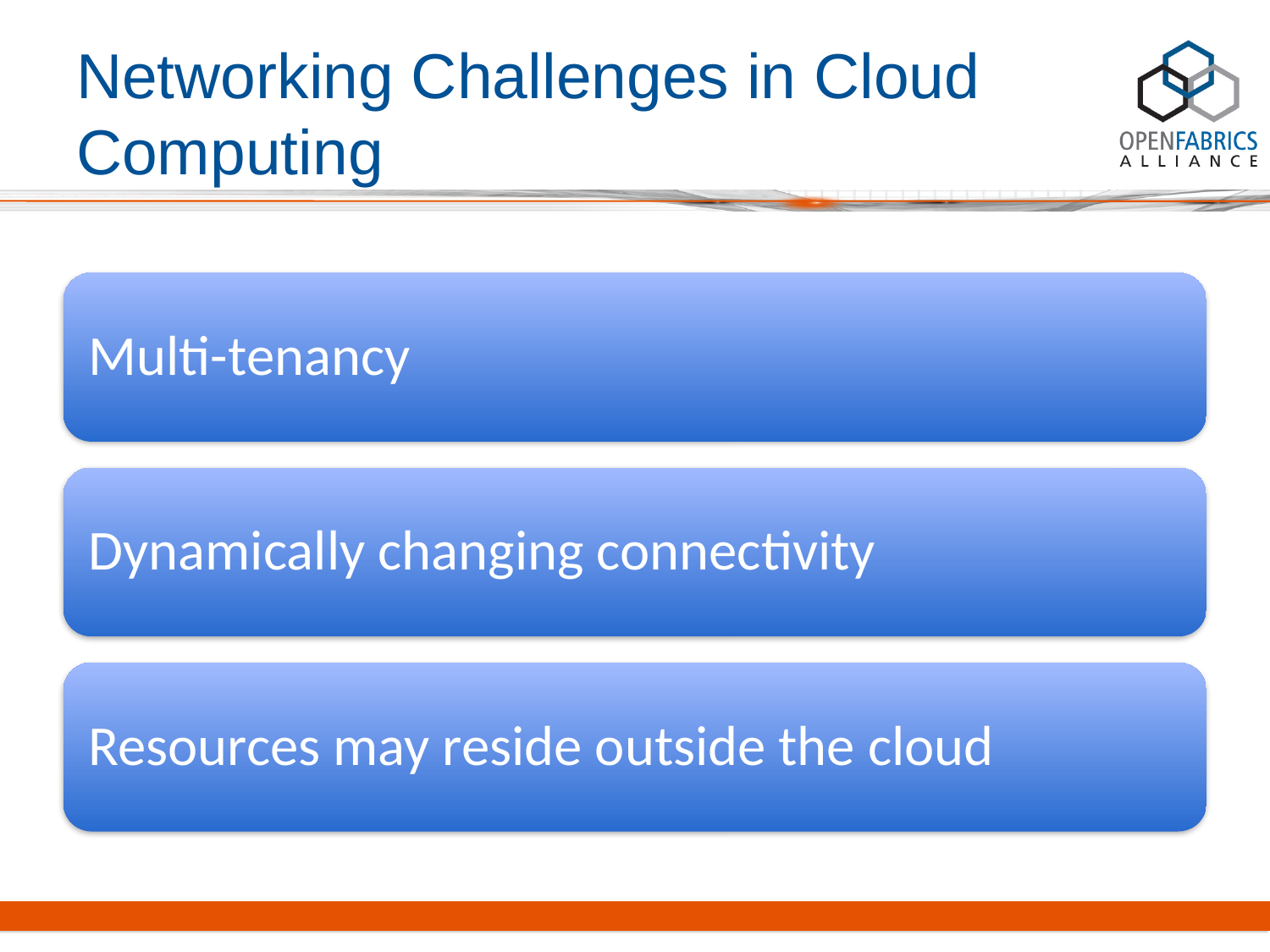

# Networking Challenges in Cloud Computing
Multi-tenancy
Dynamically changing connectivity
Resources may reside outside the cloud